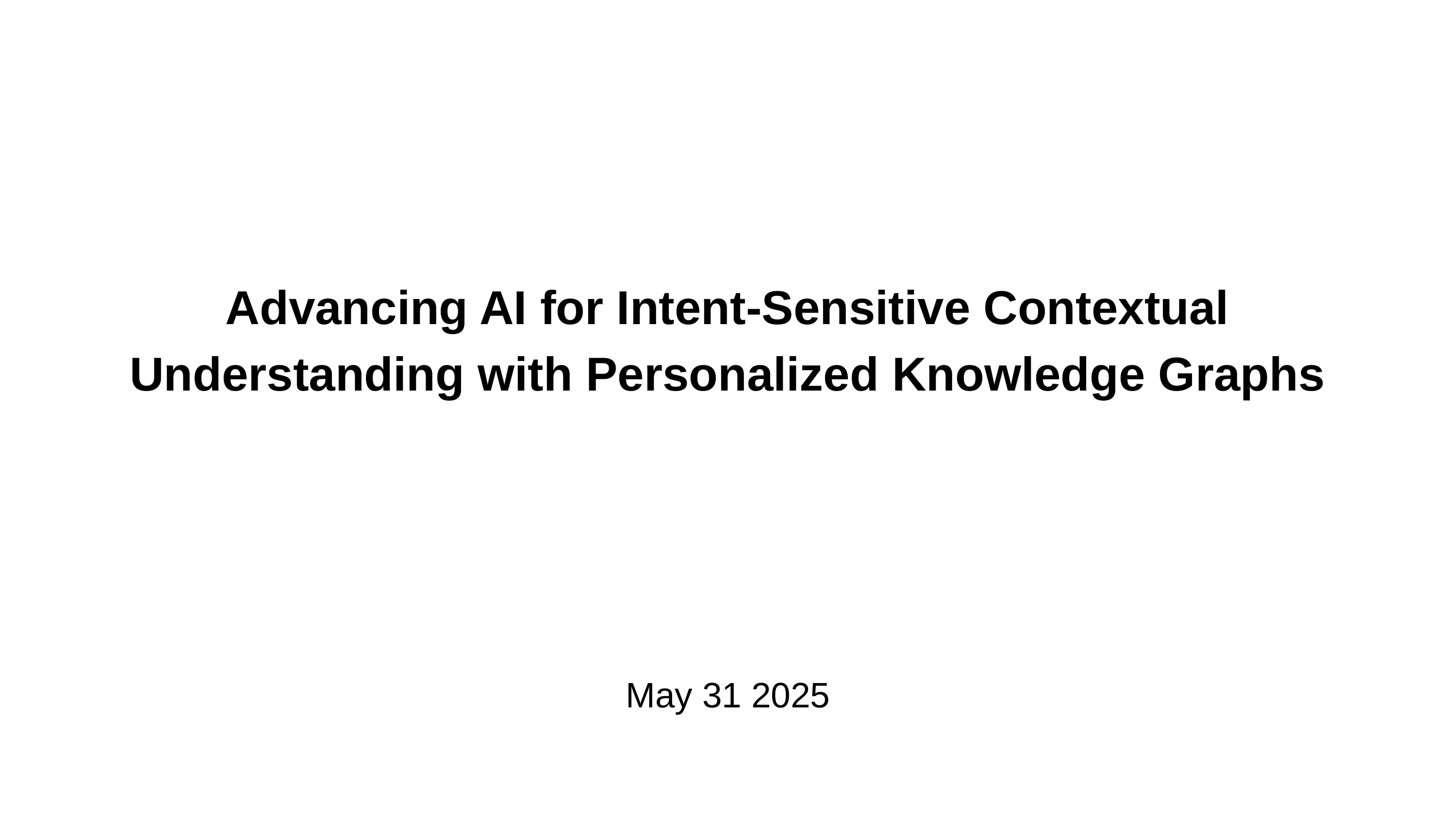

Advancing AI for Intent-Sensitive Contextual Understanding with Personalized Knowledge Graphs
May 31 2025